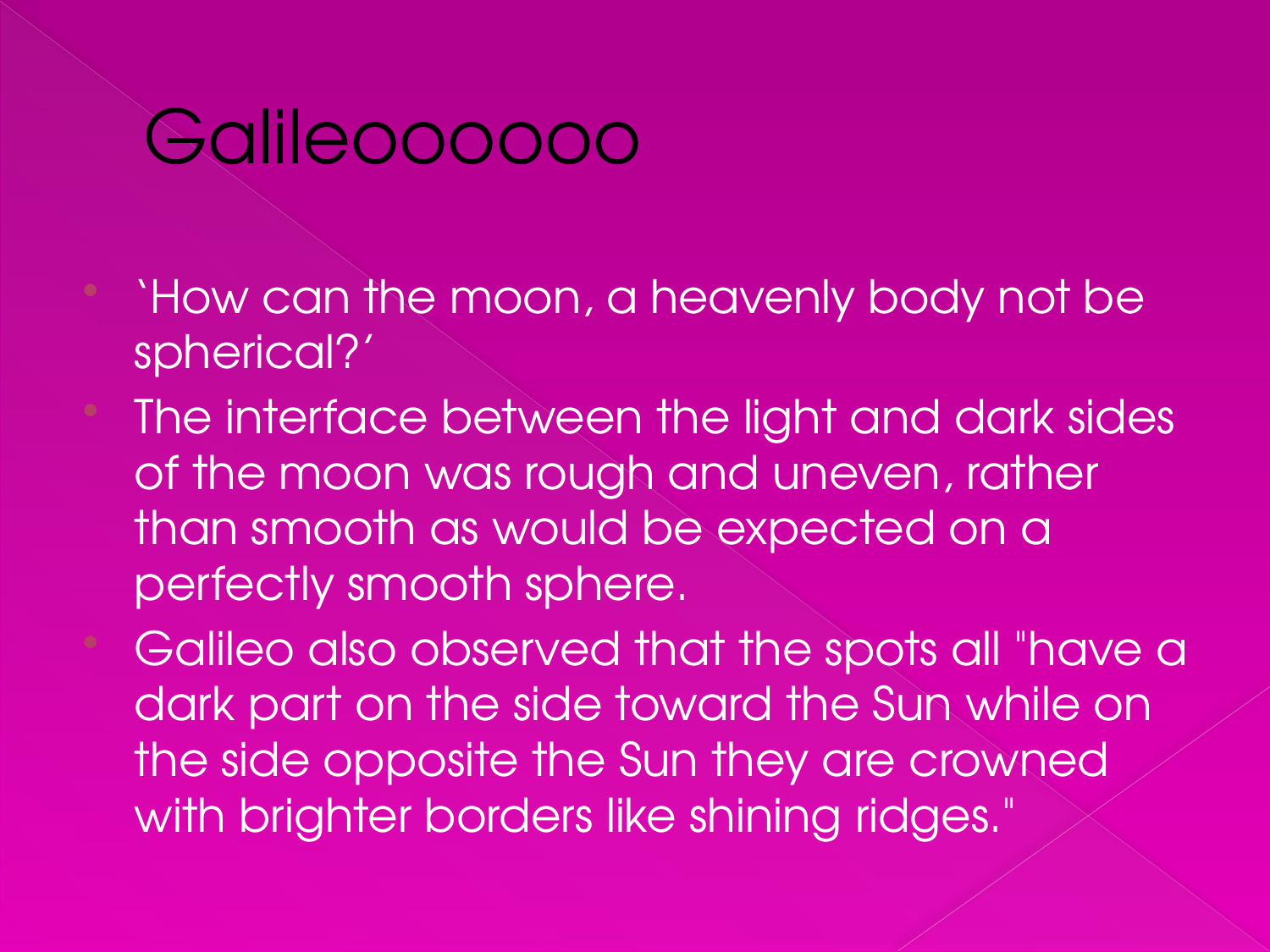

# Galileoooooo
‘How can the moon, a heavenly body not be spherical?’
The interface between the light and dark sides of the moon was rough and uneven, rather than smooth as would be expected on a perfectly smooth sphere.
Galileo also observed that the spots all "have a dark part on the side toward the Sun while on the side opposite the Sun they are crowned with brighter borders like shining ridges."